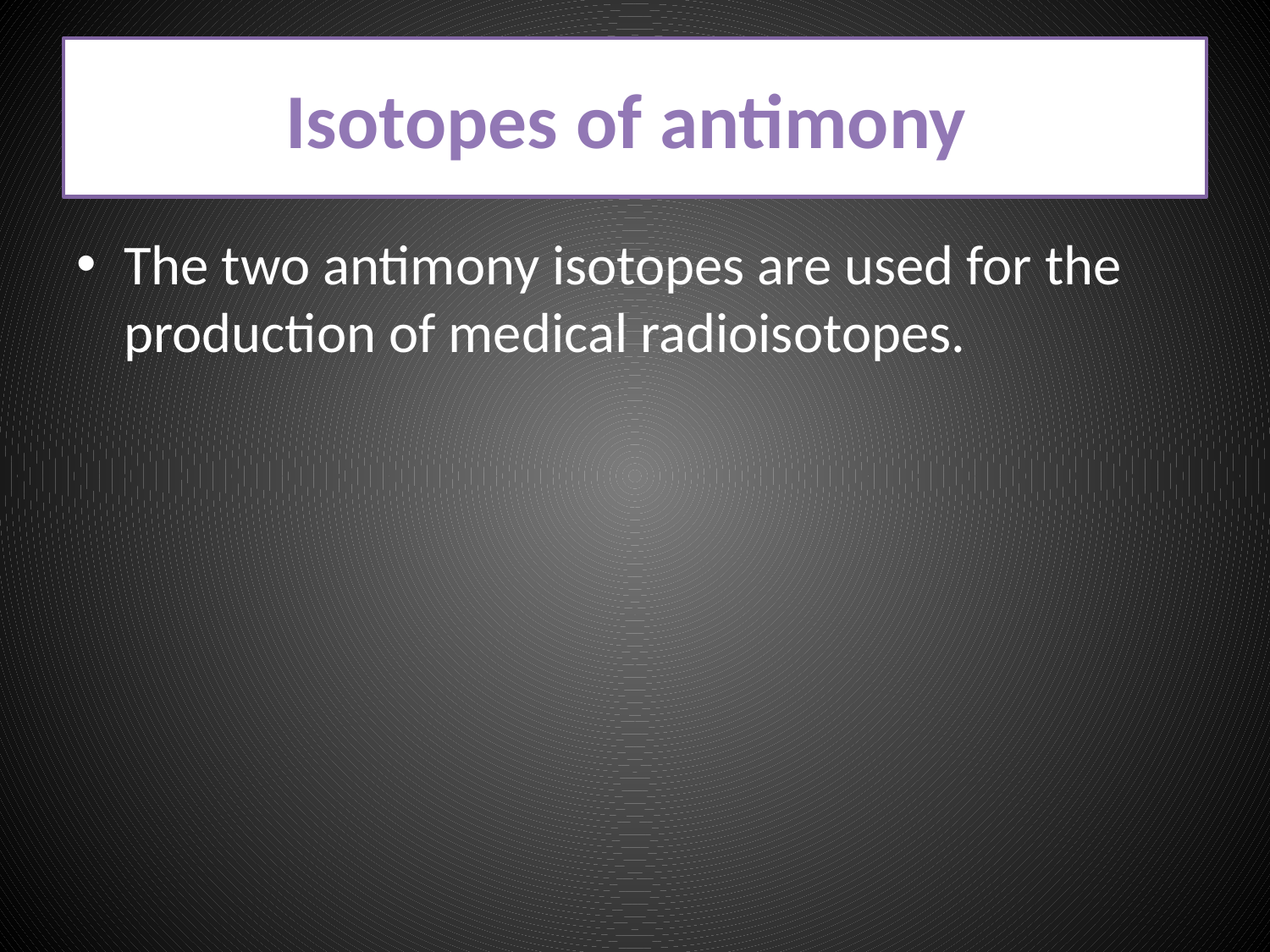

# Isotopes of antimony
The two antimony isotopes are used for the production of medical radioisotopes.